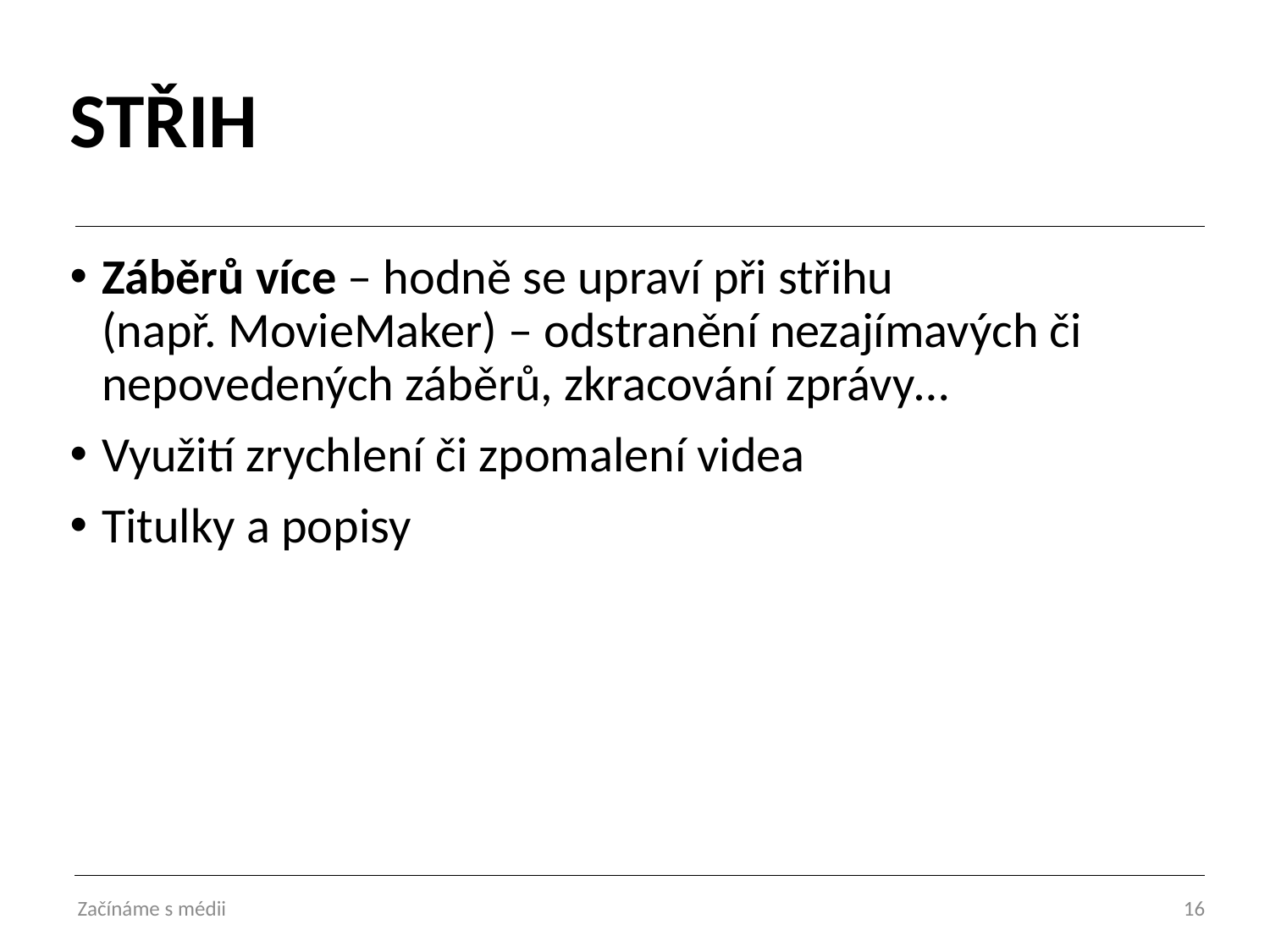

# STŘIH
Záběrů více – hodně se upraví při střihu
(např. MovieMaker) – odstranění nezajímavých či nepovedených záběrů, zkracování zprávy…
Využití zrychlení či zpomalení videa
Titulky a popisy

Začínáme s médii
16